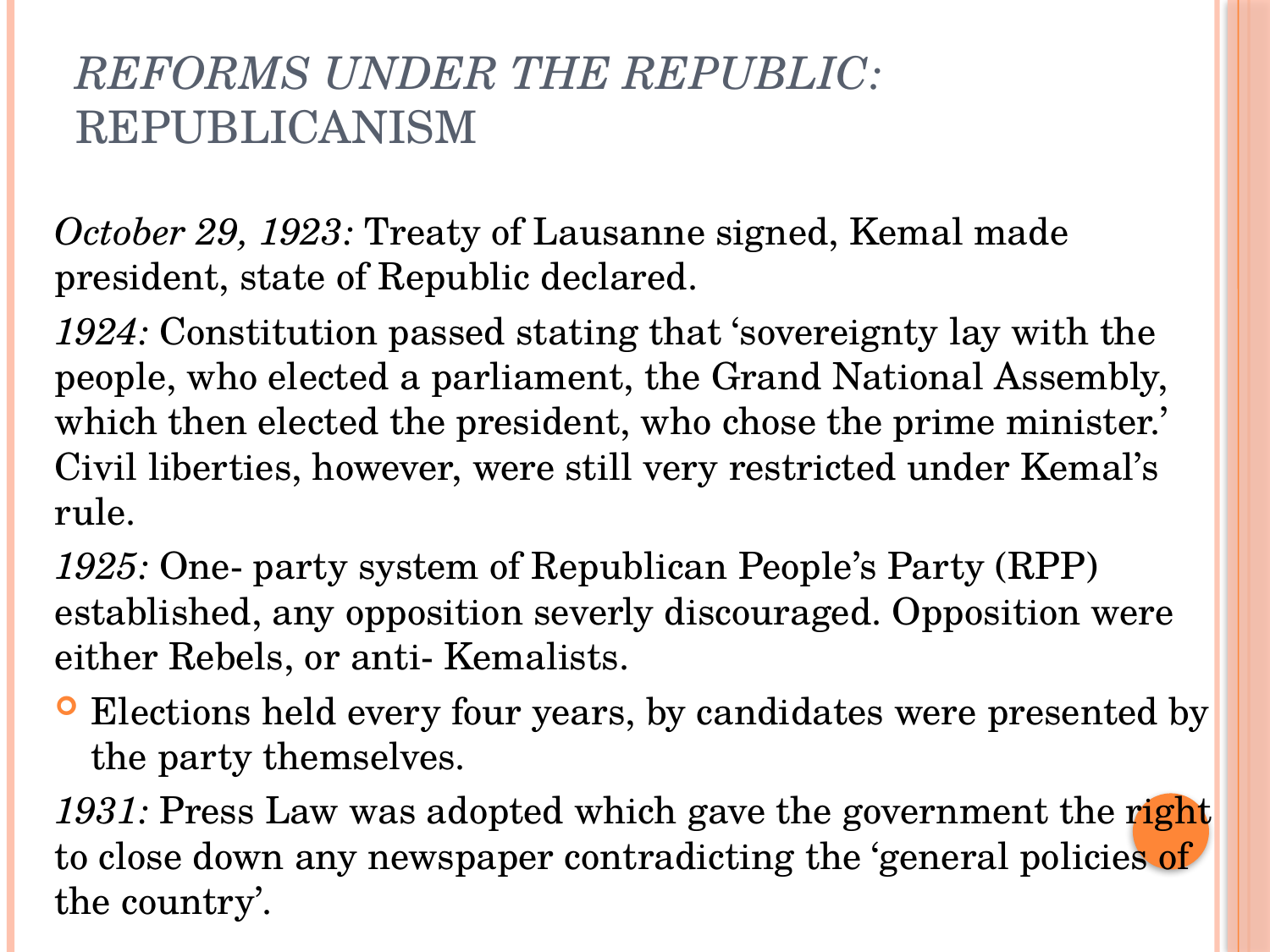

# Reforms under the Republic: Republicanism
October 29, 1923: Treaty of Lausanne signed, Kemal made president, state of Republic declared.
1924: Constitution passed stating that ‘sovereignty lay with the people, who elected a parliament, the Grand National Assembly, which then elected the president, who chose the prime minister.’ Civil liberties, however, were still very restricted under Kemal’s rule.
1925: One- party system of Republican People’s Party (RPP) established, any opposition severly discouraged. Opposition were either Rebels, or anti- Kemalists.
Elections held every four years, by candidates were presented by the party themselves.
1931: Press Law was adopted which gave the government the right to close down any newspaper contradicting the ‘general policies of the country’.